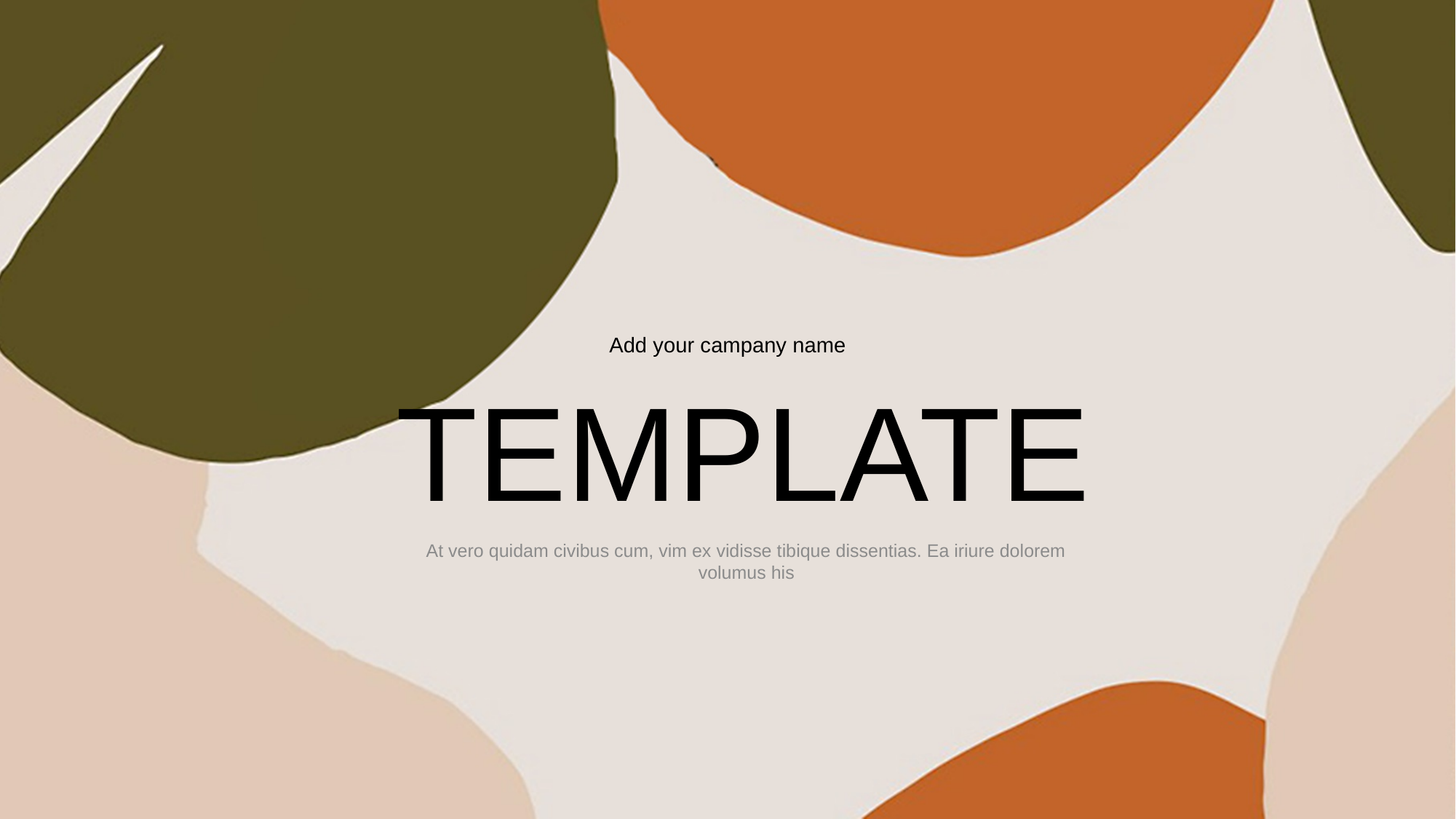

Add your campany name
TEMPLATE
At vero quidam civibus cum, vim ex vidisse tibique dissentias. Ea iriure dolorem volumus his